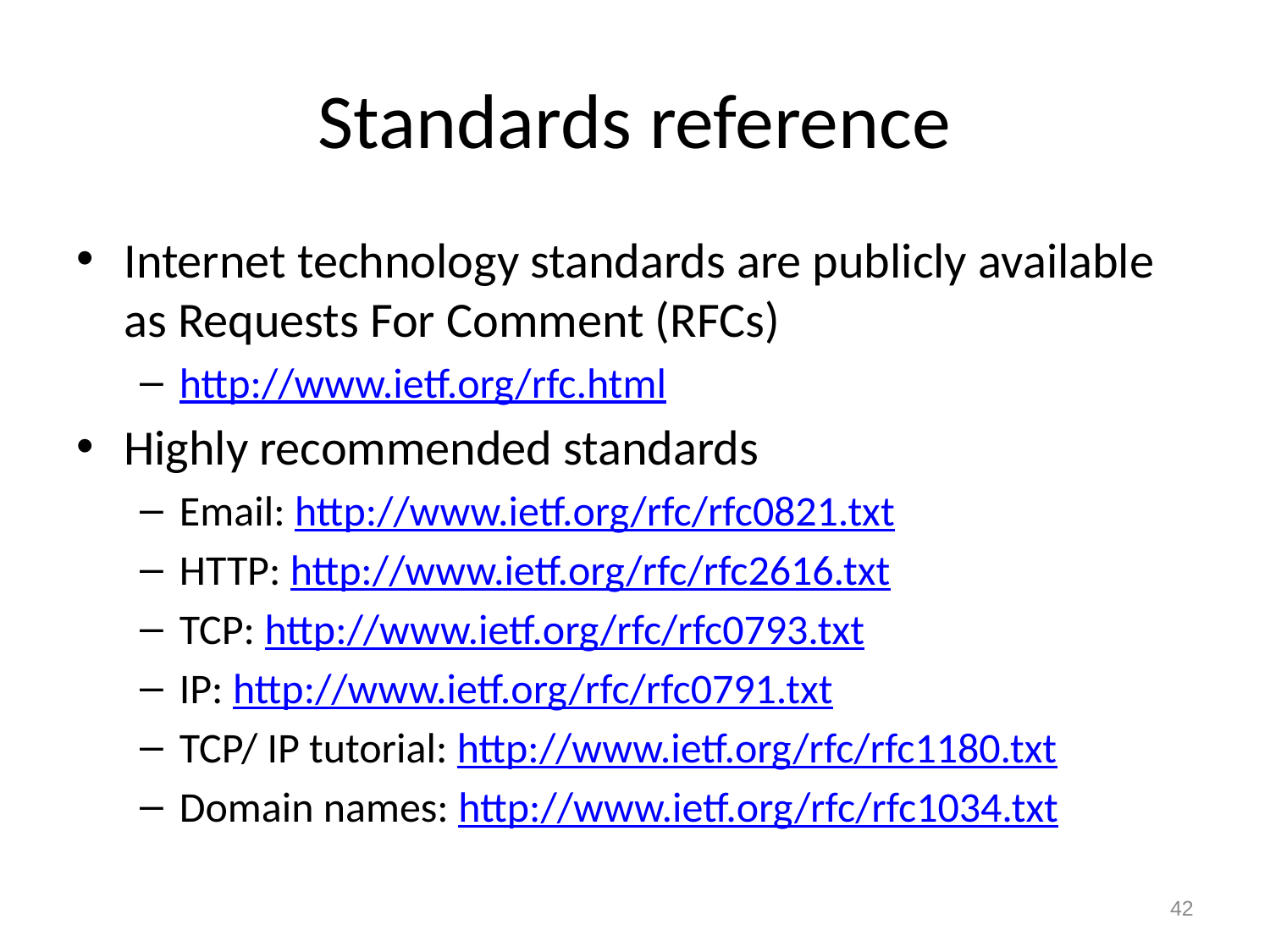

# Standards reference
Internet technology standards are publicly available as Requests For Comment (RFCs)
http://www.ietf.org/rfc.html
Highly recommended standards
Email: http://www.ietf.org/rfc/rfc0821.txt
HTTP: http://www.ietf.org/rfc/rfc2616.txt
TCP: http://www.ietf.org/rfc/rfc0793.txt
IP: http://www.ietf.org/rfc/rfc0791.txt
TCP/ IP tutorial: http://www.ietf.org/rfc/rfc1180.txt
Domain names: http://www.ietf.org/rfc/rfc1034.txt
42